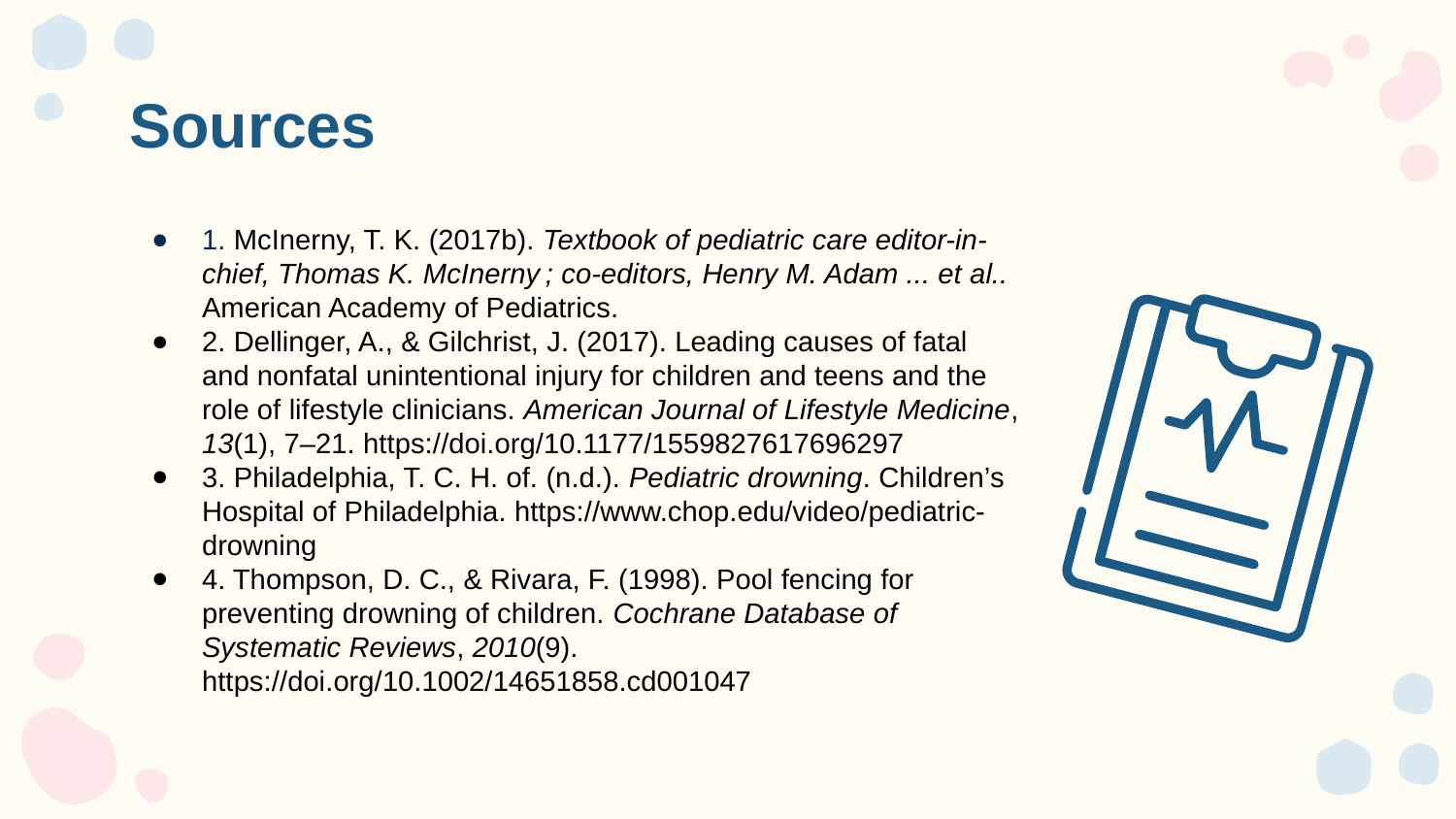

# Sources
1. McInerny, T. K. (2017b). Textbook of pediatric care editor-in-chief, Thomas K. McInerny ; co-editors, Henry M. Adam ... et al.. American Academy of Pediatrics.
2. Dellinger, A., & Gilchrist, J. (2017). Leading causes of fatal and nonfatal unintentional injury for children and teens and the role of lifestyle clinicians. American Journal of Lifestyle Medicine, 13(1), 7–21. https://doi.org/10.1177/1559827617696297
3. Philadelphia, T. C. H. of. (n.d.). Pediatric drowning. Children’s Hospital of Philadelphia. https://www.chop.edu/video/pediatric-drowning
4. Thompson, D. C., & Rivara, F. (1998). Pool fencing for preventing drowning of children. Cochrane Database of Systematic Reviews, 2010(9). https://doi.org/10.1002/14651858.cd001047